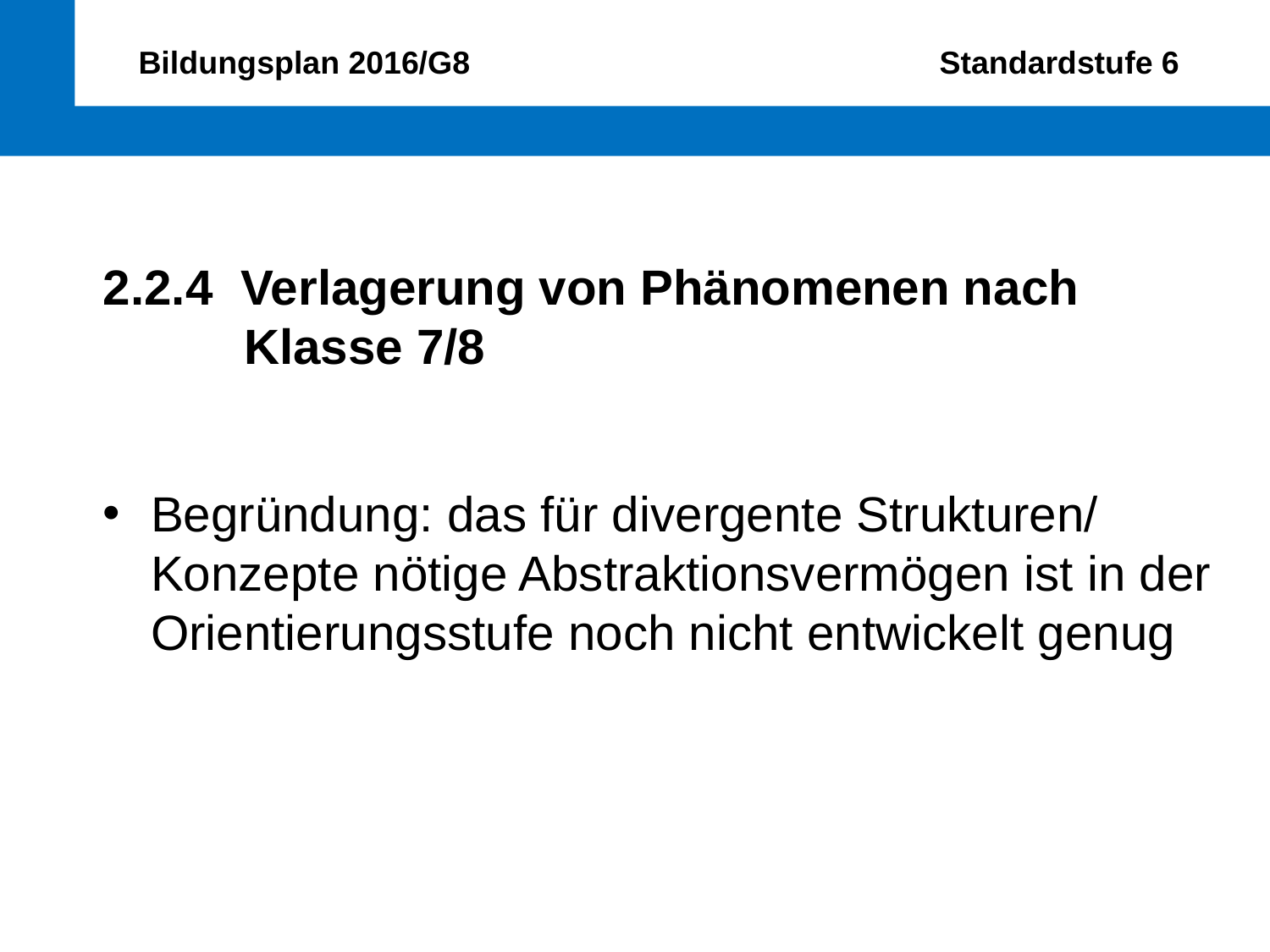

Bildungsplan 2016/G8                                                     Standardstufe 6

2.2.4  Verlagerung von Phänomenen nach 	 	 Klasse 7/8

Begründung: das für divergente Strukturen/ Konzepte nötige Abstraktionsvermögen ist in der Orientierungsstufe noch nicht entwickelt genug